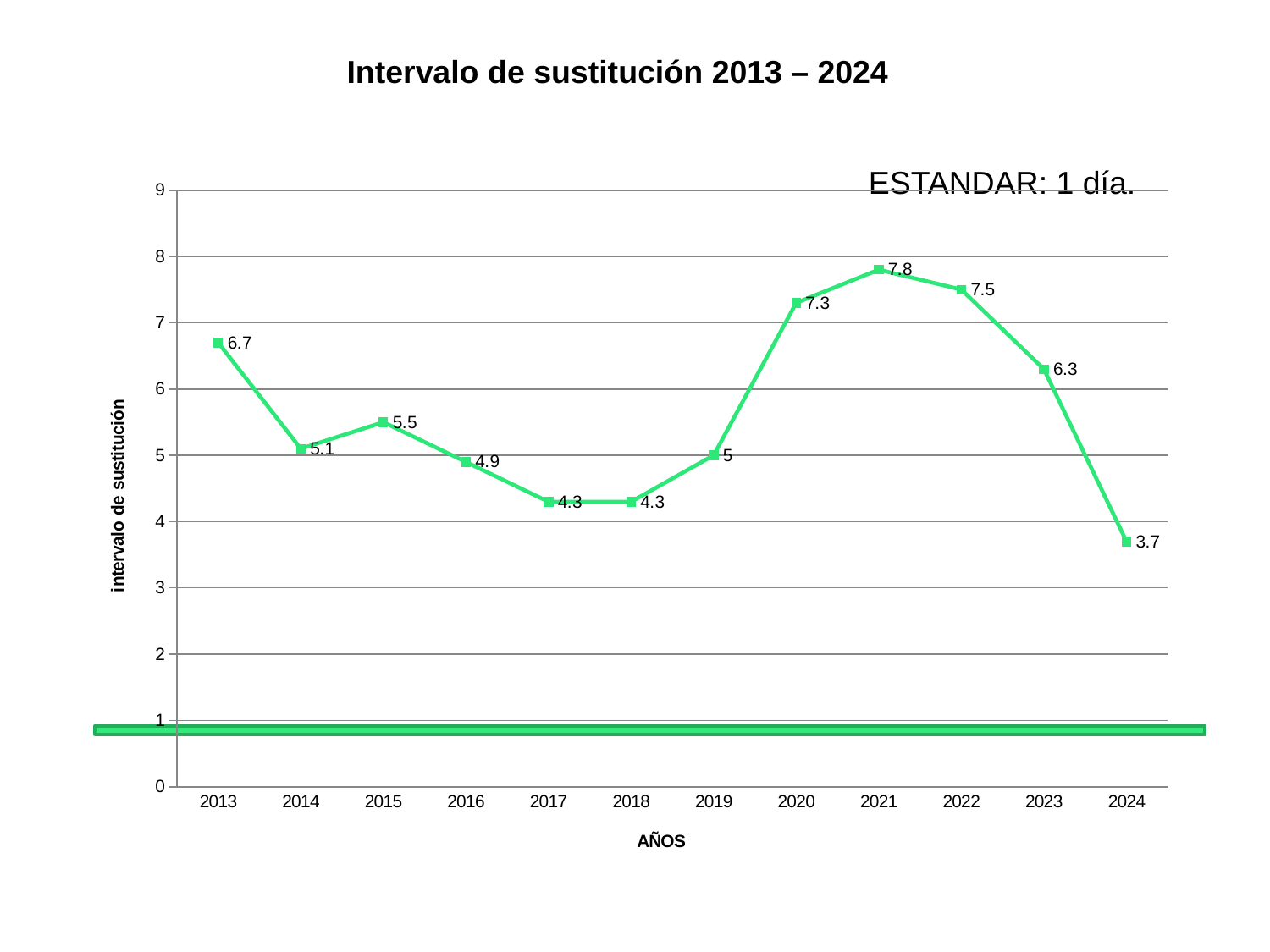

Intervalo de sustitución 2013 – 2024
ESTANDAR: 1 día.

### Chart

| Category | INTERVALO DE SUSTITUCION |
|---|---|
| 2013 | 6.7 |
| 2014 | 5.1 |
| 2015 | 5.5 |
| 2016 | 4.9 |
| 2017 | 4.3 |
| 2018 | 4.3 |
| 2019 | 5.0 |
| 2020 | 7.3 |
| 2021 | 7.8 |
| 2022 | 7.5 |
| 2023 | 6.3 |
| 2024 | 3.7 |